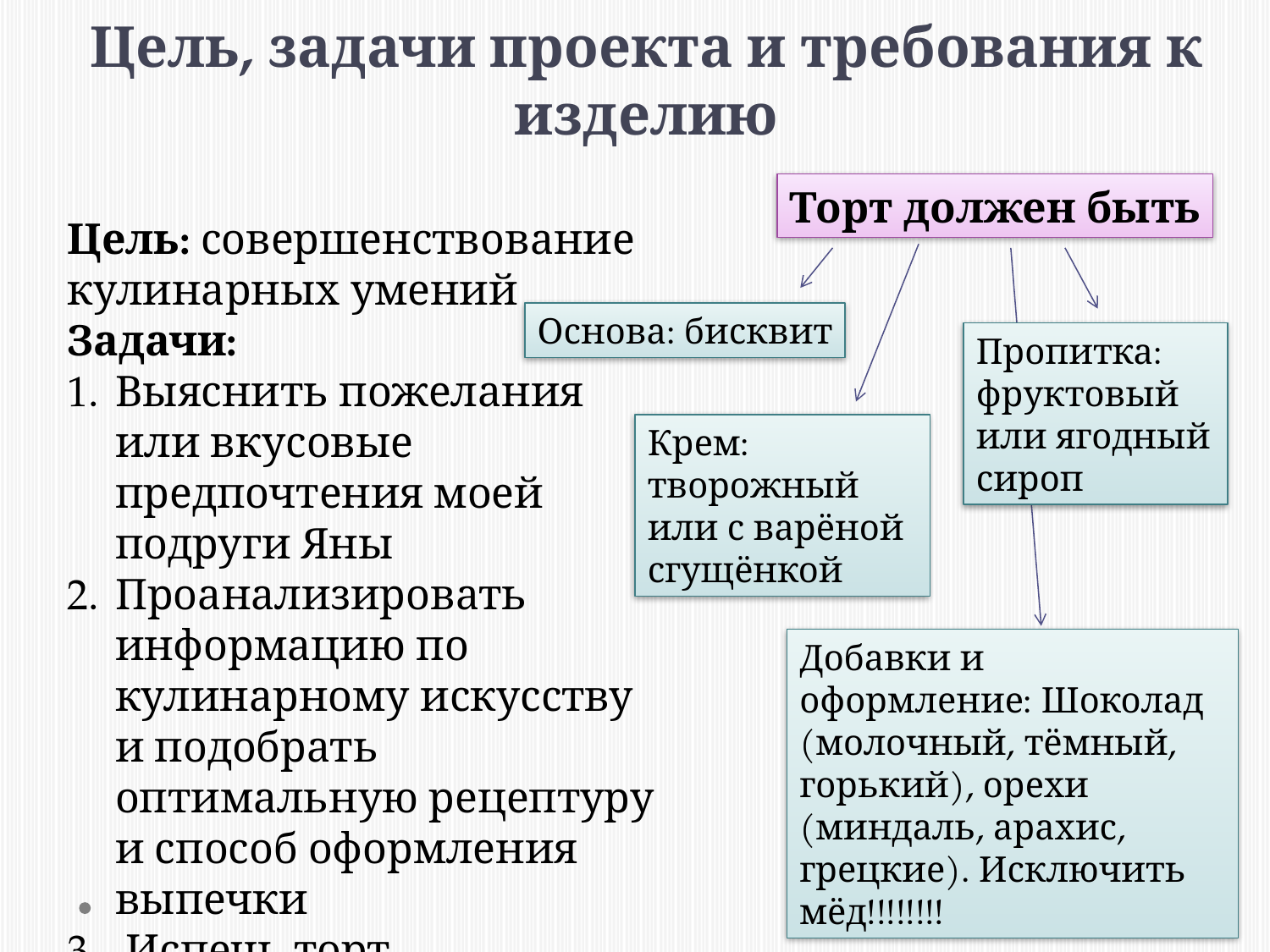

# Цель, задачи проекта и требования к изделию
Торт должен быть
Цель: совершенствование кулинарных умений
Задачи:
Выяснить пожелания или вкусовые предпочтения моей подруги Яны
Проанализировать информацию по кулинарному искусству и подобрать оптимальную рецептуру и способ оформления выпечки
 Испечь торт.
Основа: бисквит
Пропитка: фруктовый или ягодный сироп
Крем: творожный или с варёной сгущёнкой
Добавки и оформление: Шоколад (молочный, тёмный, горький), орехи (миндаль, арахис, грецкие). Исключить мёд!!!!!!!!